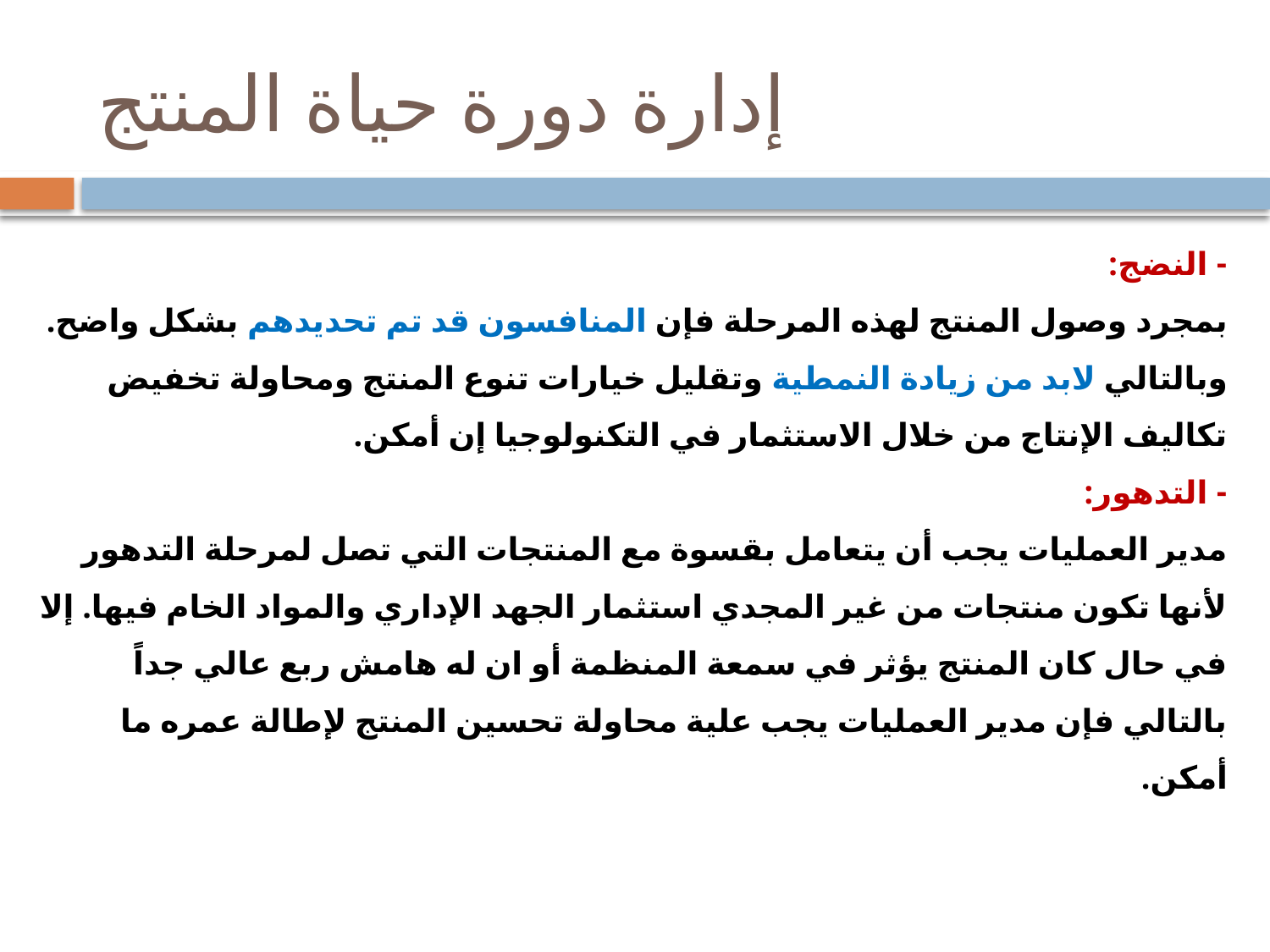

# إدارة دورة حياة المنتج
- النضج:
بمجرد وصول المنتج لهذه المرحلة فإن المنافسون قد تم تحديدهم بشكل واضح. وبالتالي لابد من زيادة النمطية وتقليل خيارات تنوع المنتج ومحاولة تخفيض تكاليف الإنتاج من خلال الاستثمار في التكنولوجيا إن أمكن.
- التدهور:
مدير العمليات يجب أن يتعامل بقسوة مع المنتجات التي تصل لمرحلة التدهور لأنها تكون منتجات من غير المجدي استثمار الجهد الإداري والمواد الخام فيها. إلا في حال كان المنتج يؤثر في سمعة المنظمة أو ان له هامش ربع عالي جداً بالتالي فإن مدير العمليات يجب علية محاولة تحسين المنتج لإطالة عمره ما أمكن.